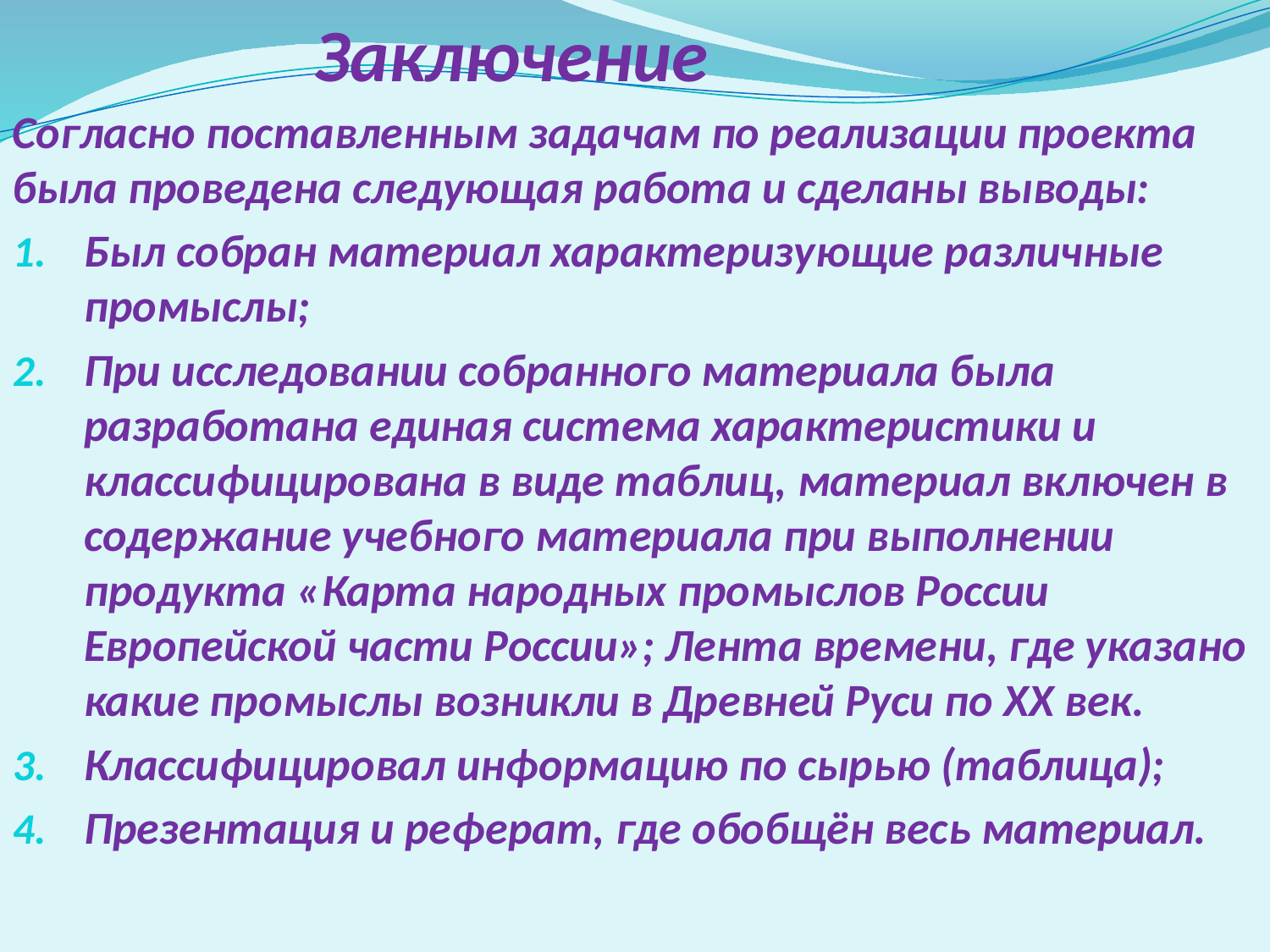

# Заключение
Согласно поставленным задачам по реализации проекта была проведена следующая работа и сделаны выводы:
Был собран материал характеризующие различные промыслы;
При исследовании собранного материала была разработана единая система характеристики и классифицирована в виде таблиц, материал включен в содержание учебного материала при выполнении продукта «Карта народных промыслов России Европейской части России»; Лента времени, где указано какие промыслы возникли в Древней Руси по ХХ век.
Классифицировал информацию по сырью (таблица);
Презентация и реферат, где обобщён весь материал.